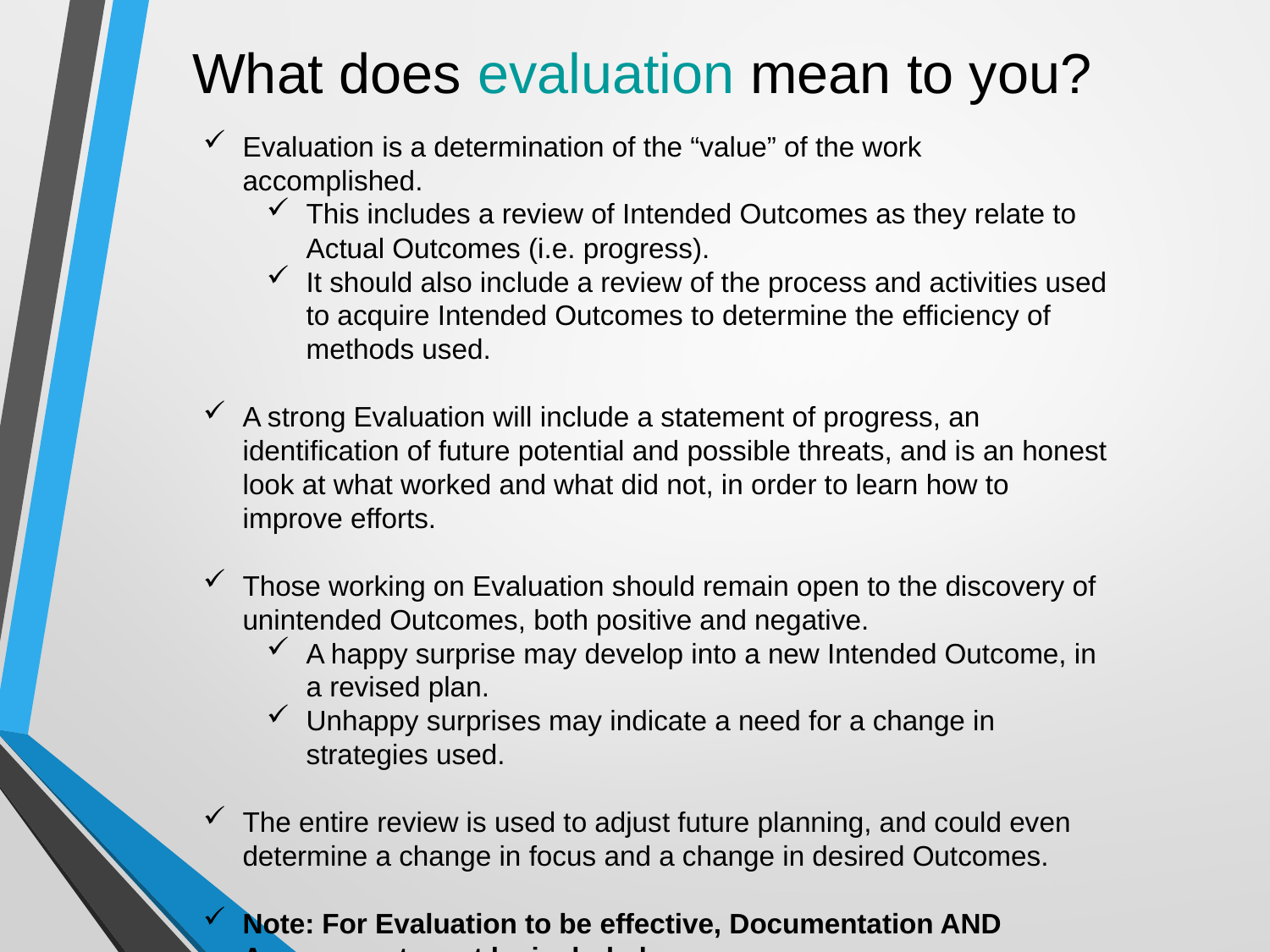

What does evaluation mean to you?

Evaluation is a determination of the “value” of the work accomplished.
This includes a review of Intended Outcomes as they relate to Actual Outcomes (i.e. progress).
It should also include a review of the process and activities used to acquire Intended Outcomes to determine the efficiency of methods used.

A strong Evaluation will include a statement of progress, an identification of future potential and possible threats, and is an honest look at what worked and what did not, in order to learn how to improve efforts.

Those working on Evaluation should remain open to the discovery of unintended Outcomes, both positive and negative.
A happy surprise may develop into a new Intended Outcome, in a revised plan.
Unhappy surprises may indicate a need for a change in strategies used.

The entire review is used to adjust future planning, and could even determine a change in focus and a change in desired Outcomes.

Note: For Evaluation to be effective, Documentation AND Assessment must be included.